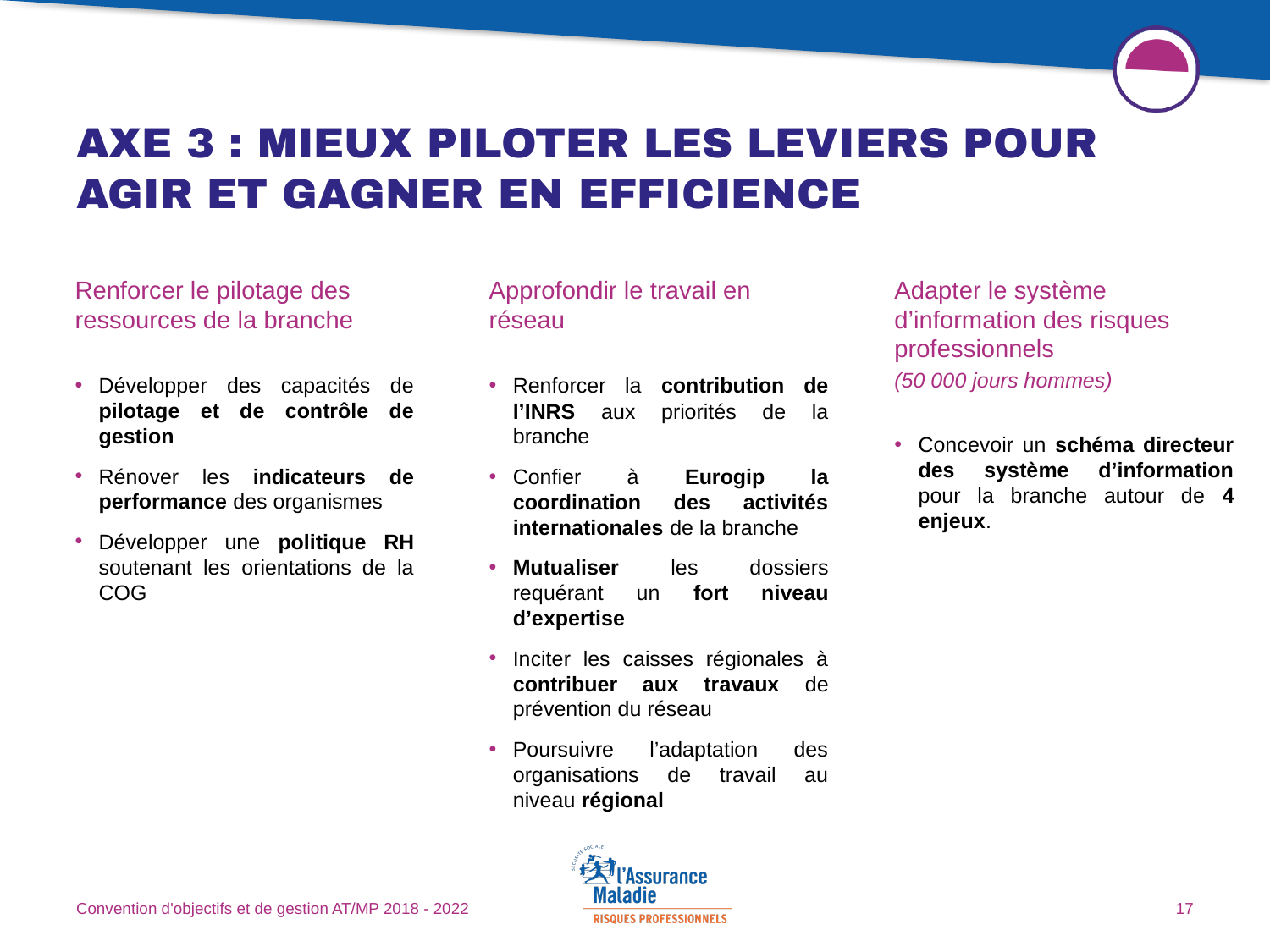

# Axe 3 : mieux piloter les leviers pour agir et gagner en efficience
Renforcer le pilotage des ressources de la branche

Développer des capacités de pilotage et de contrôle de gestion
Rénover les indicateurs de performance des organismes
Développer une politique RH soutenant les orientations de la COG
Approfondir le travail en réseau

Renforcer la contribution de l’INRS aux priorités de la branche
Confier à Eurogip la coordination des activités internationales de la branche
Mutualiser les dossiers requérant un fort niveau d’expertise
Inciter les caisses régionales à contribuer aux travaux de prévention du réseau
Poursuivre l’adaptation des organisations de travail au niveau régional

Adapter le système d’information des risques professionnels
(50 000 jours hommes)

Concevoir un schéma directeur des système d’information pour la branche autour de 4 enjeux.

Convention d'objectifs et de gestion AT/MP 2018 - 2022
17